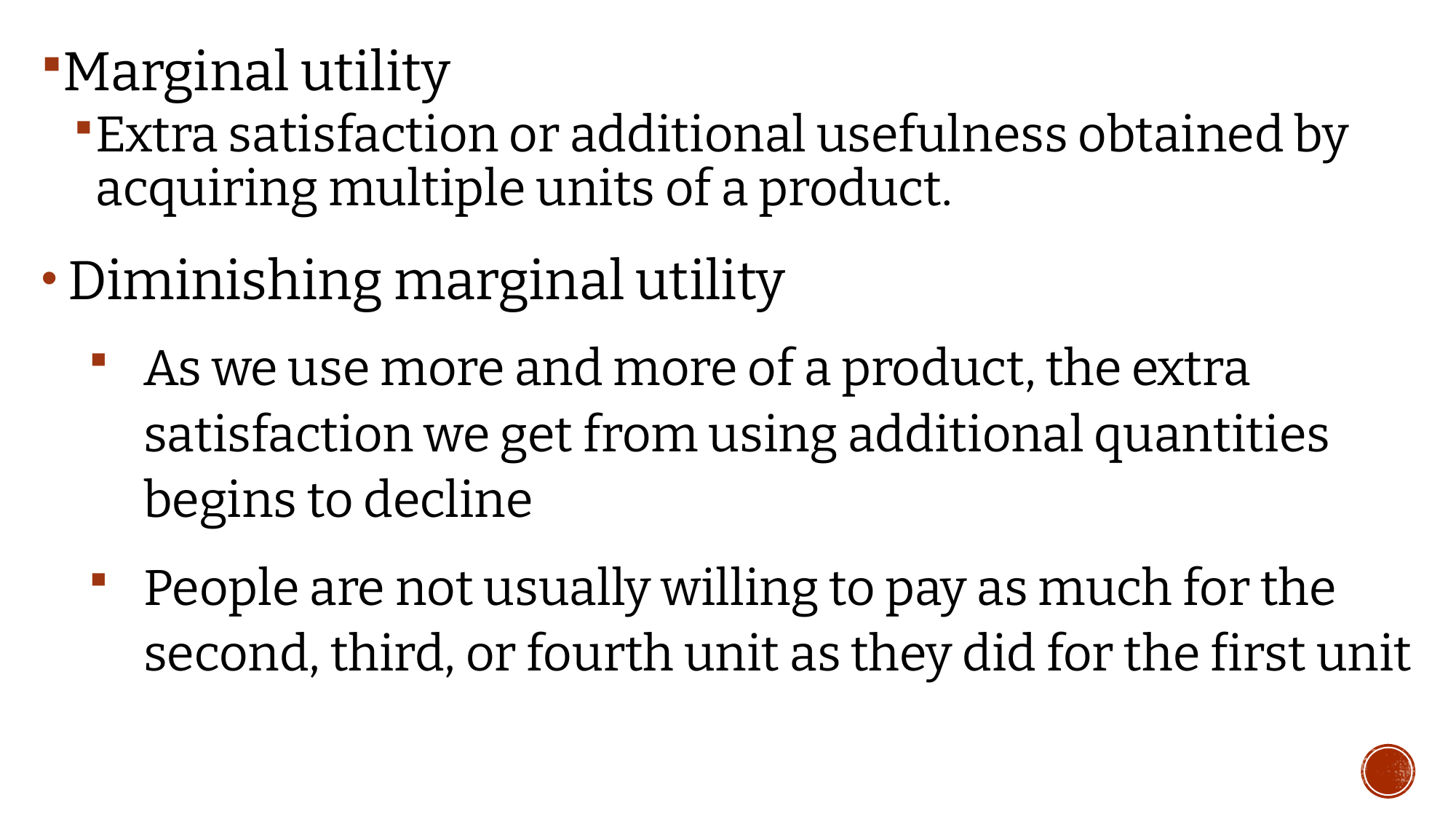

Marginal utility
Extra satisfaction or additional usefulness obtained by acquiring multiple units of a product.
 Diminishing marginal utility
As we use more and more of a product, the extra satisfaction we get from using additional quantities begins to decline
People are not usually willing to pay as much for the second, third, or fourth unit as they did for the first unit